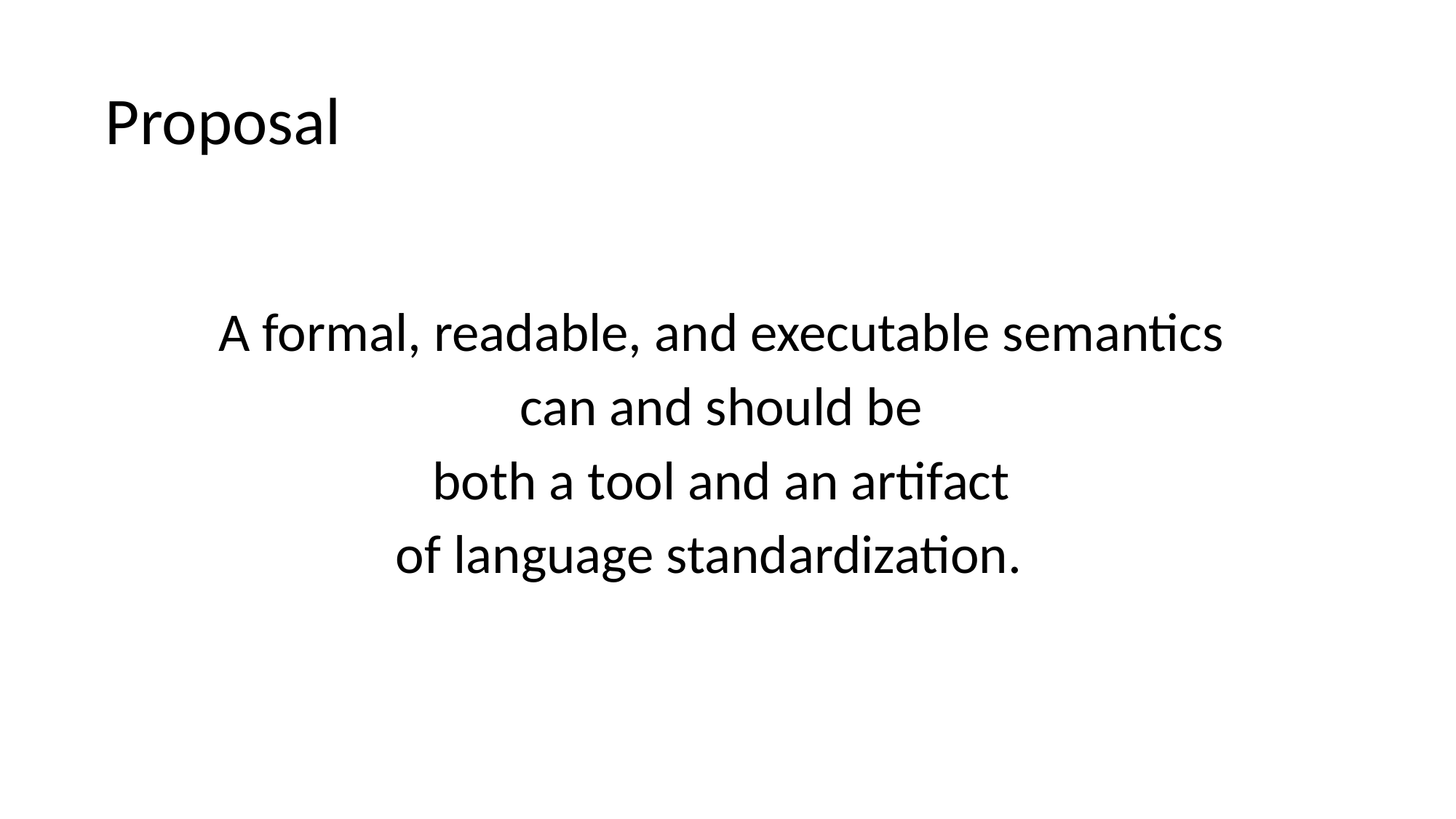

# Proposal

A formal, readable, and executable semantics
can and should be
both a tool and an artifact
of language standardization.